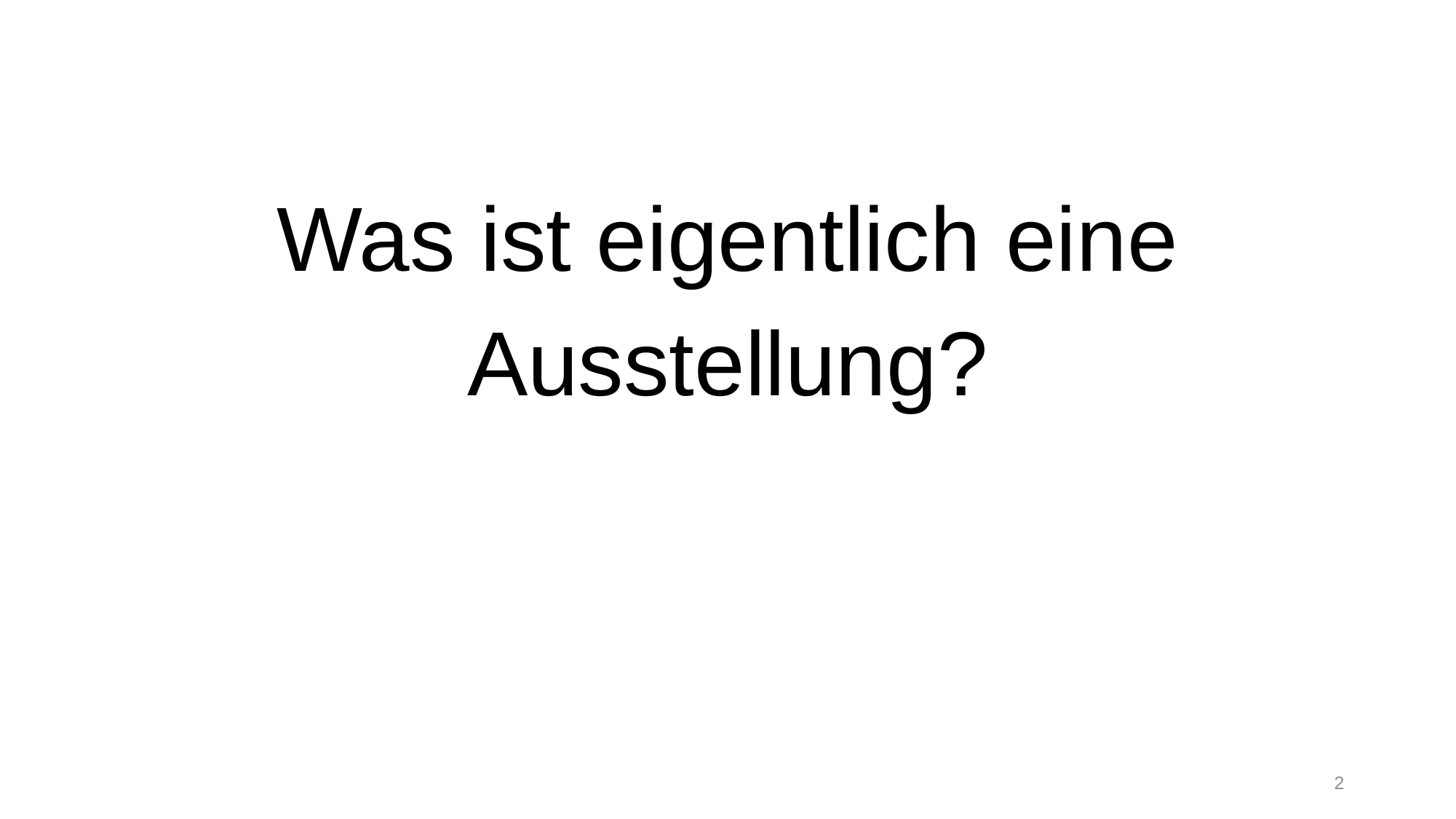

# Was ist eigentlich eine Ausstellung?
2